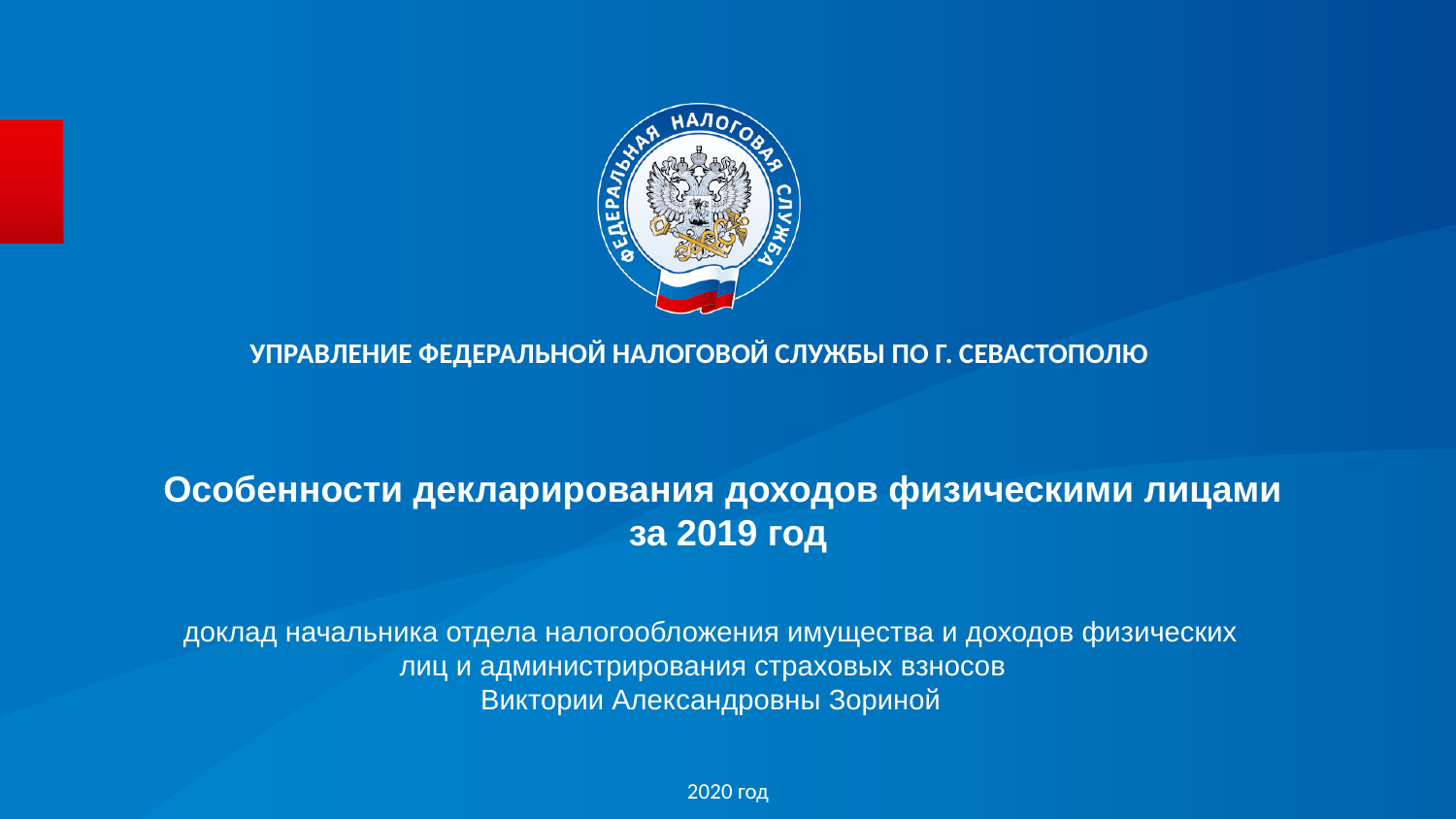

УПРАВЛЕНИЕ ФЕДЕРАЛЬНОЙ НАЛОГОВОЙ СЛУЖБЫ ПО Г. СЕВАСТОПОЛЮ
# Особенности декларирования доходов физическими лицами за 2019 год
доклад начальника отдела налогообложения имущества и доходов физических лиц и администрирования страховых взносов
Виктории Александровны Зориной
2020 год